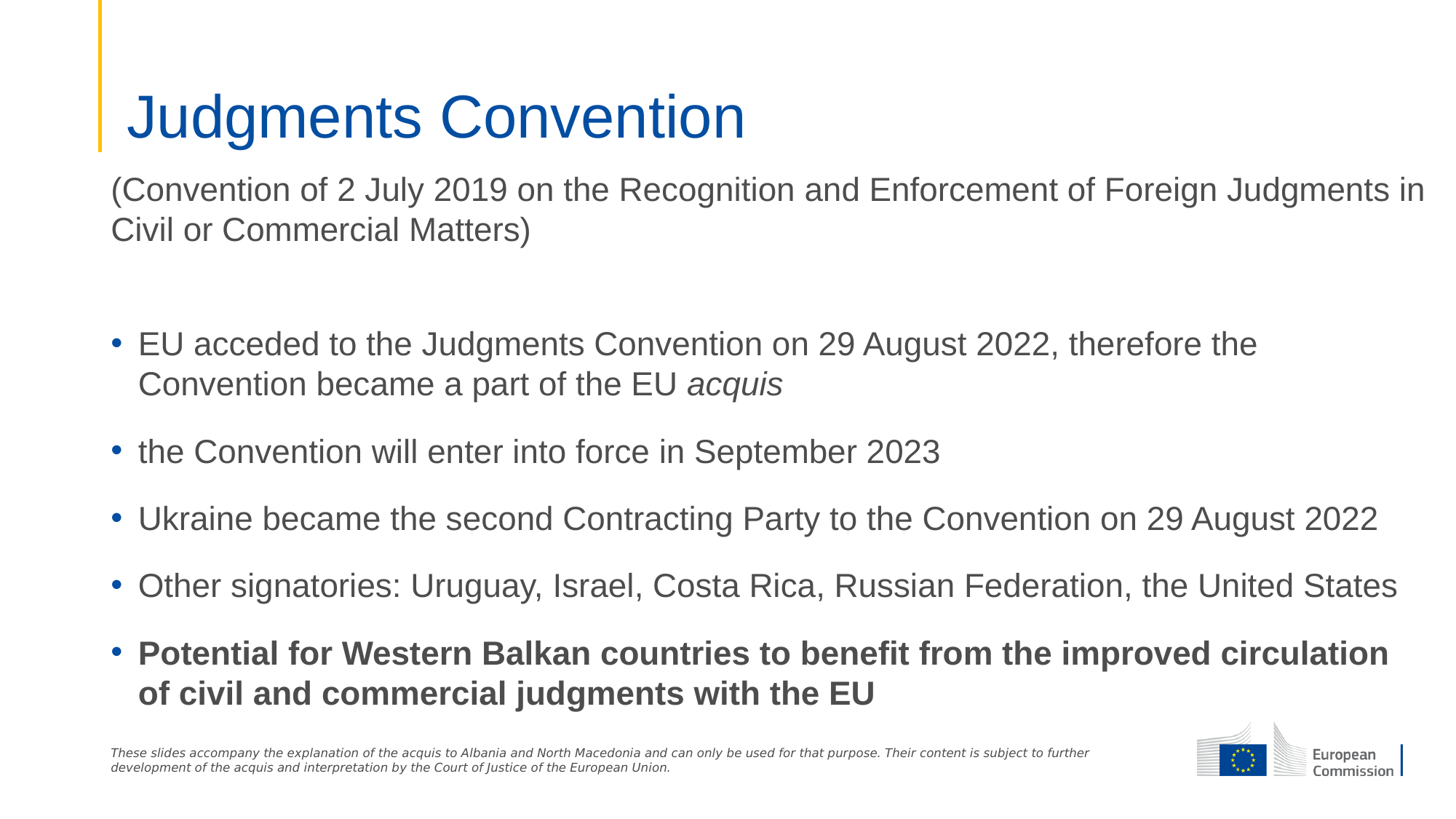

# Judgments Convention
(Convention of 2 July 2019 on the Recognition and Enforcement of Foreign Judgments in Civil or Commercial Matters)

EU acceded to the Judgments Convention on 29 August 2022, therefore the Convention became a part of the EU acquis
the Convention will enter into force in September 2023
Ukraine became the second Contracting Party to the Convention on 29 August 2022
Other signatories: Uruguay, Israel, Costa Rica, Russian Federation, the United States
Potential for Western Balkan countries to benefit from the improved circulation of civil and commercial judgments with the EU